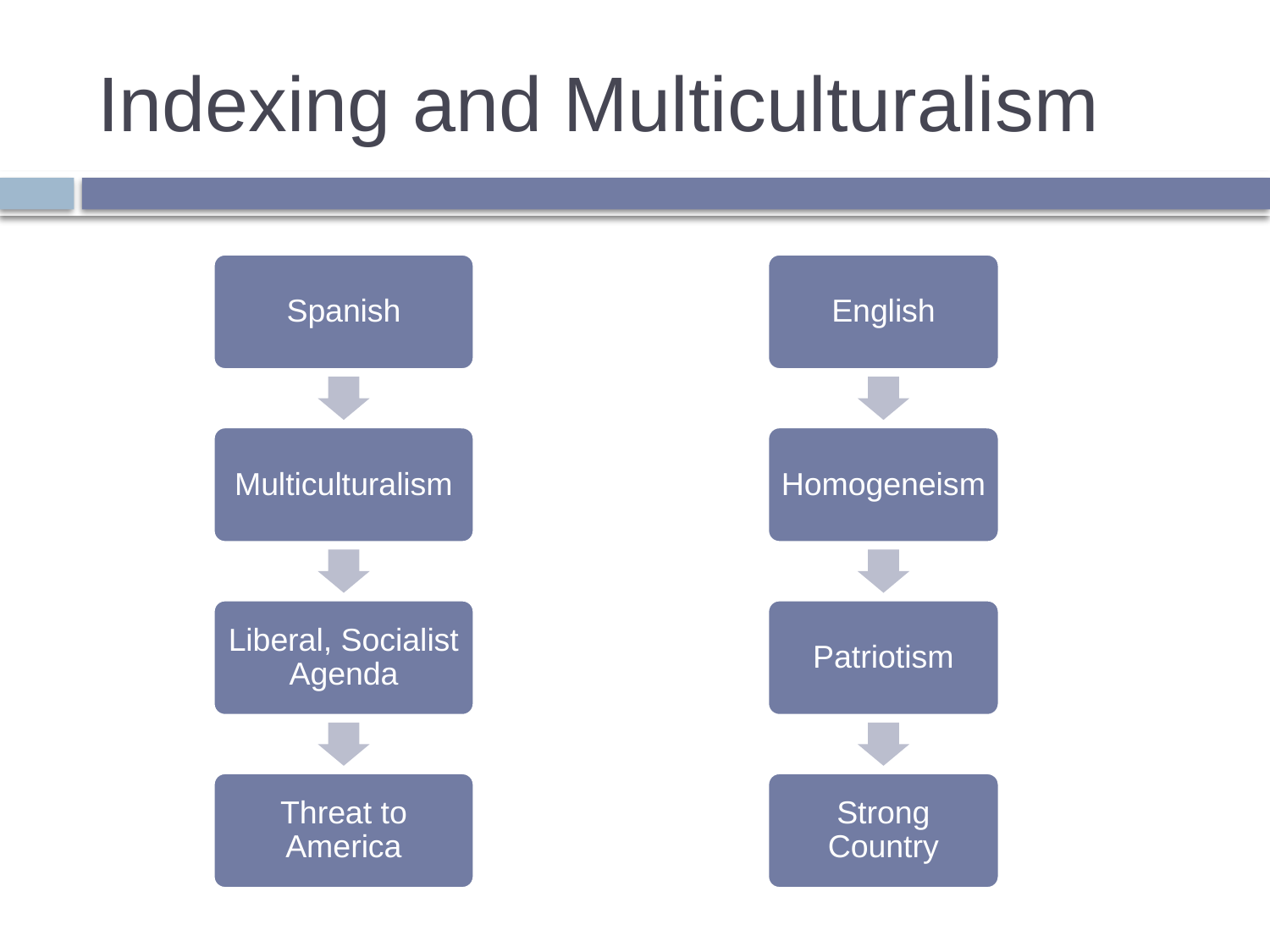

# Indexing and Multiculturalism
Spanish

Multiculturalism

Liberal, Socialist Agenda

Threat to America
English

Homogeneism

Patriotism

Strong Country